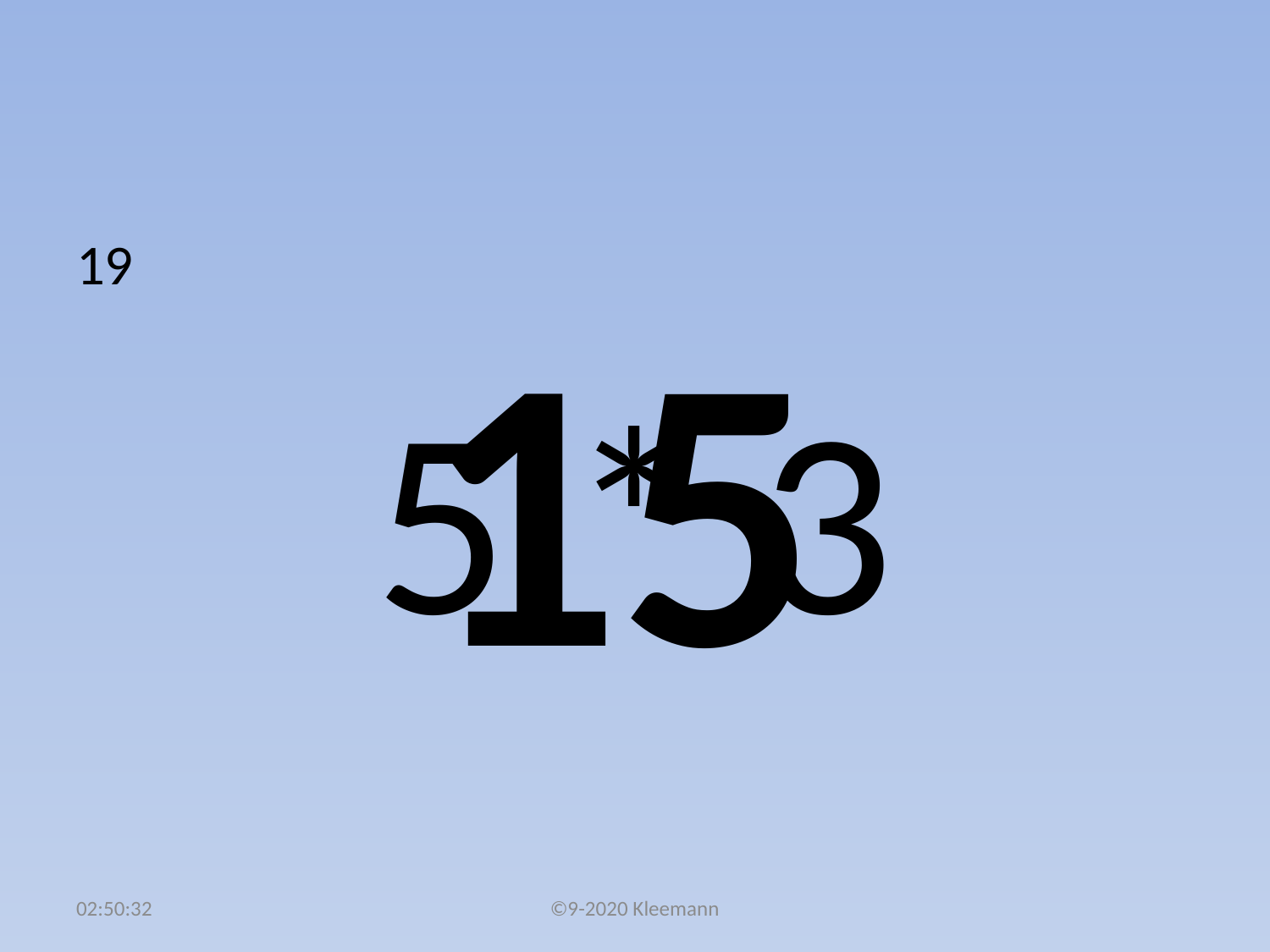

#
19
5 * 3
15
02:50:32
©9-2020 Kleemann